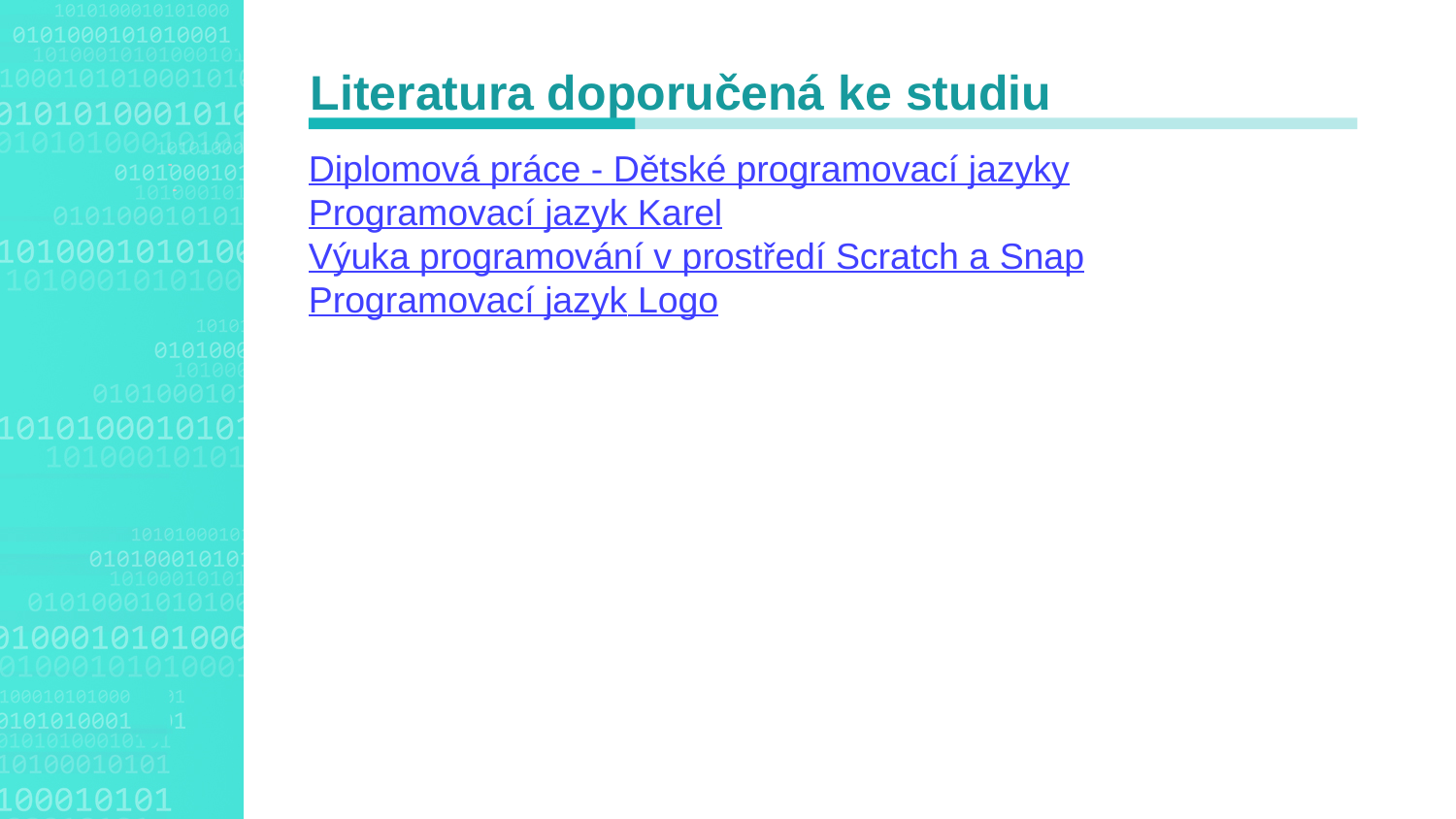

Literatura doporučená ke studiu
Diplomová práce - Dětské programovací jazyky
Programovací jazyk Karel
Výuka programování v prostředí Scratch a Snap
Programovací jazyk Logo
Agenda Style